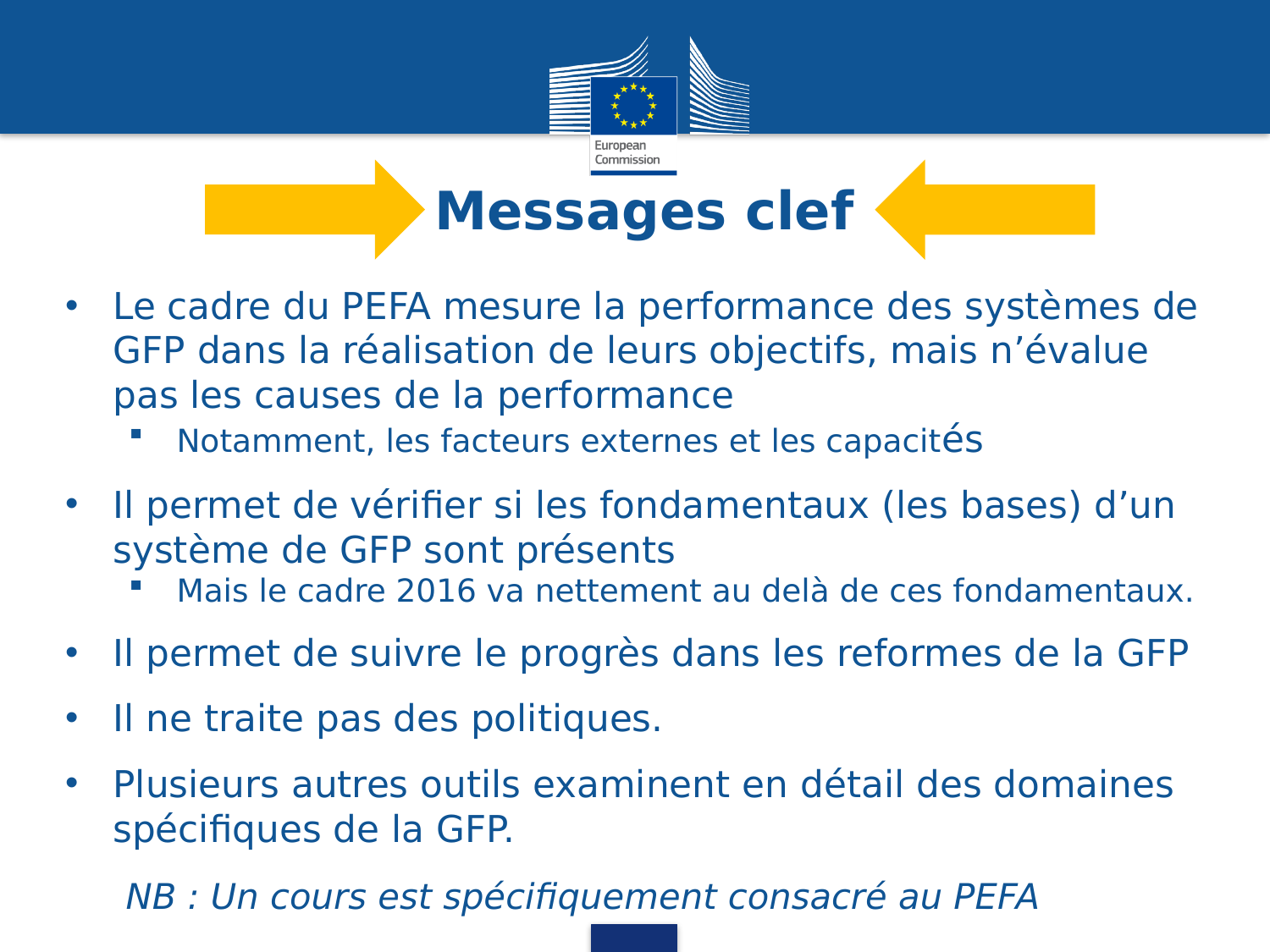

# Messages clef
Le cadre du PEFA mesure la performance des systèmes de GFP dans la réalisation de leurs objectifs, mais n’évalue pas les causes de la performance
Notamment, les facteurs externes et les capacités

Il permet de vérifier si les fondamentaux (les bases) d’un système de GFP sont présents
Mais le cadre 2016 va nettement au delà de ces fondamentaux.

Il permet de suivre le progrès dans les reformes de la GFP

Il ne traite pas des politiques.

Plusieurs autres outils examinent en détail des domaines spécifiques de la GFP.

 NB : Un cours est spécifiquement consacré au PEFA